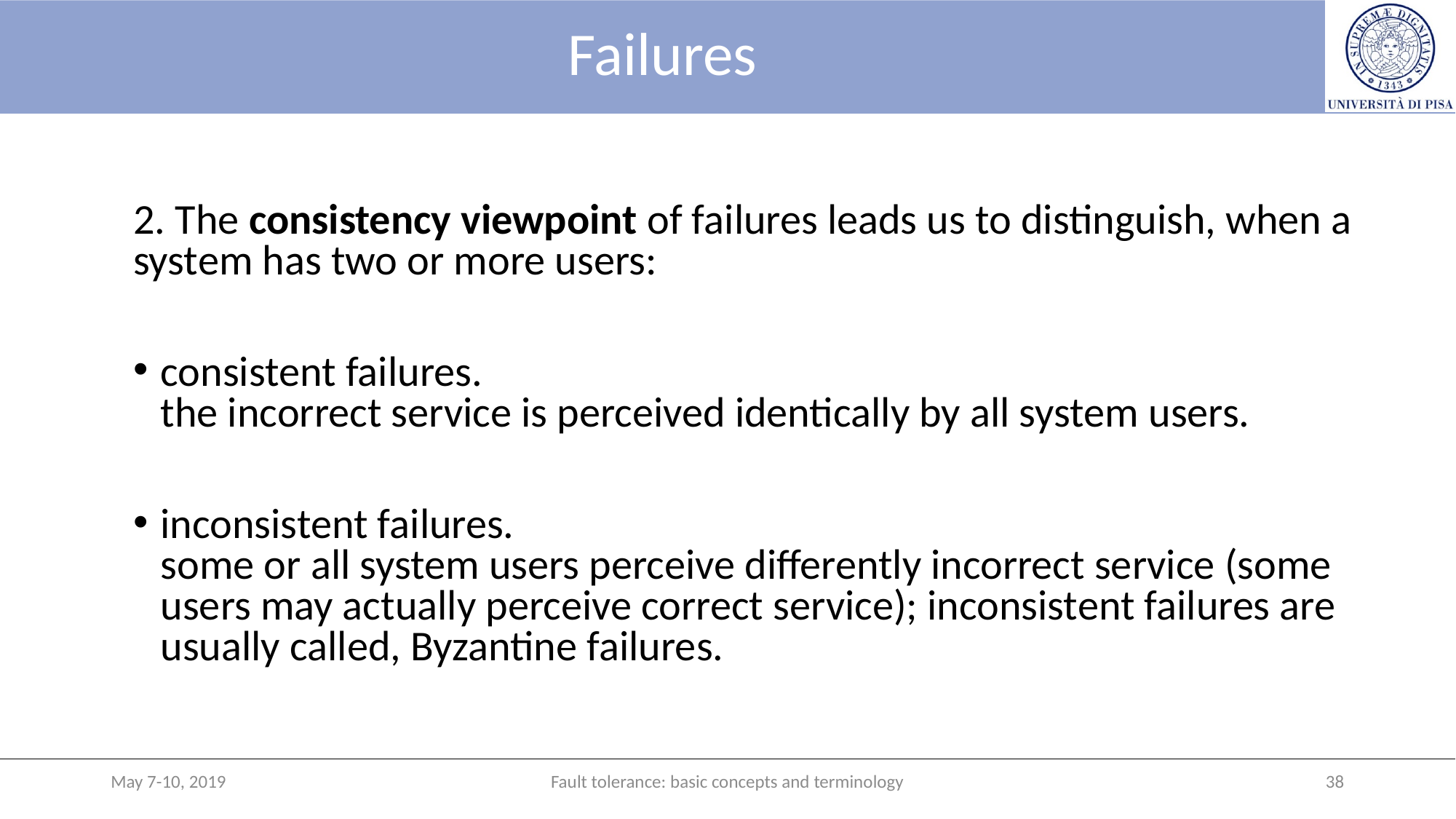

# Failures
2. The consistency viewpoint of failures leads us to distinguish, when a system has two or more users:

consistent failures.
the incorrect service is perceived identically by all system users.

inconsistent failures.
some or all system users perceive differently incorrect service (some users may actually perceive correct service); inconsistent failures are usually called, Byzantine failures.

May 7-10, 2019
Fault tolerance: basic concepts and terminology
38